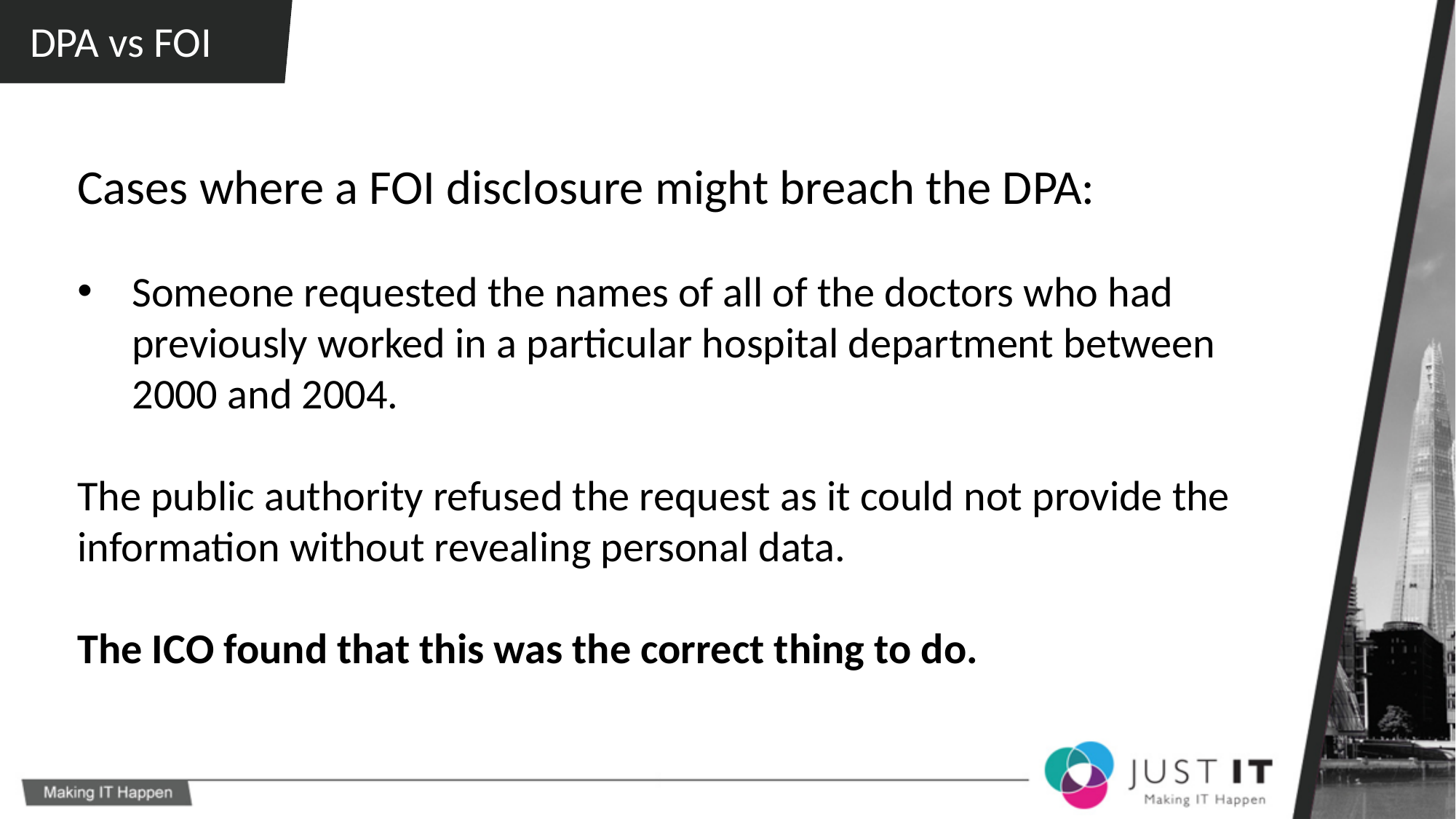

DPA vs FOI
Cases where a FOI disclosure might breach the DPA:

Someone requested the names of all of the doctors who had previously worked in a particular hospital department between 2000 and 2004.

The public authority refused the request as it could not provide the information without revealing personal data.

The ICO found that this was the correct thing to do.